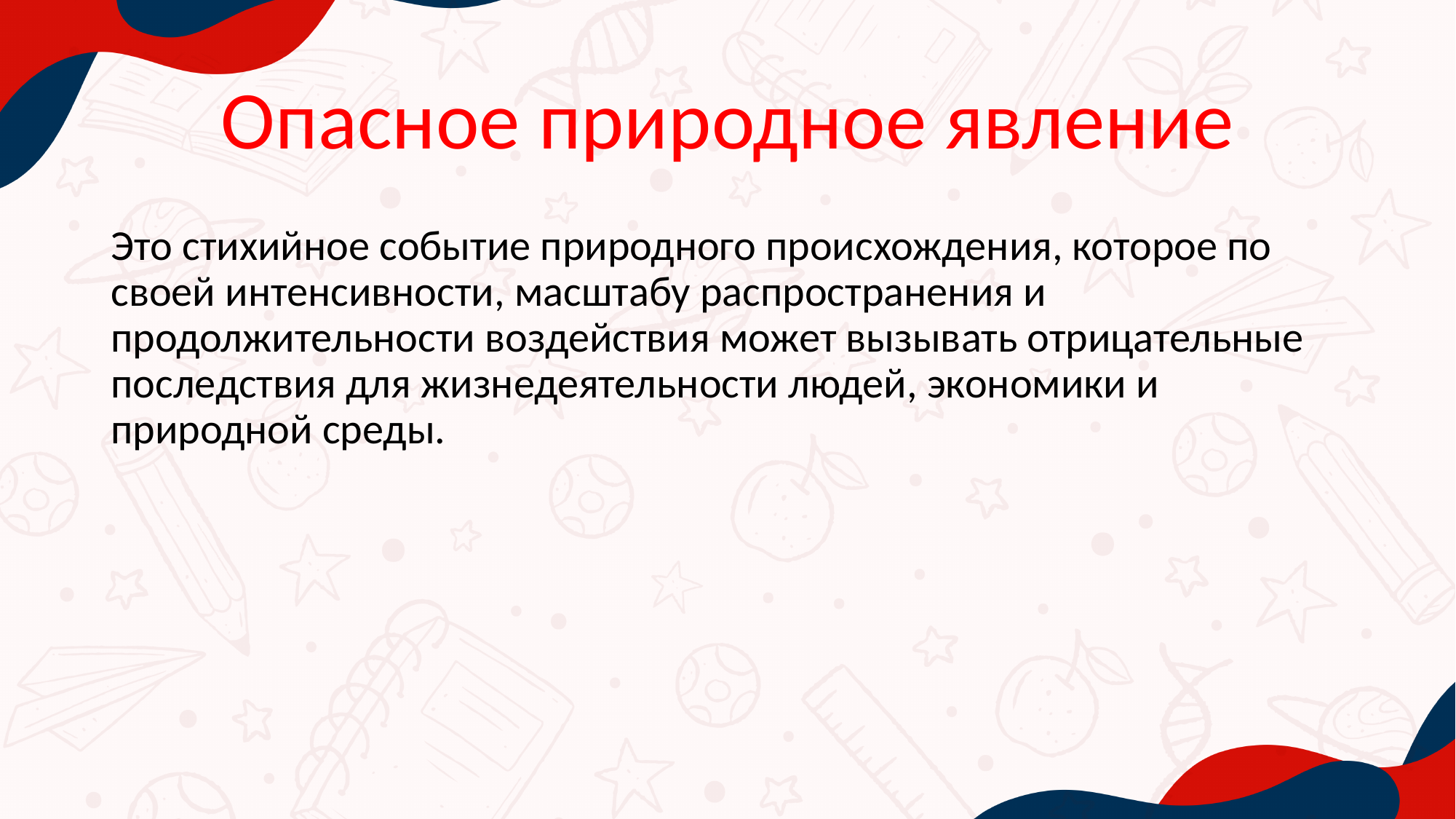

# Опасное природное явление
Это стихийное событие природного происхождения, которое по своей интенсивности, масштабу распространения и продолжительности воздействия может вызывать отрицательные последствия для жизнедеятельности людей, экономики и природной среды.